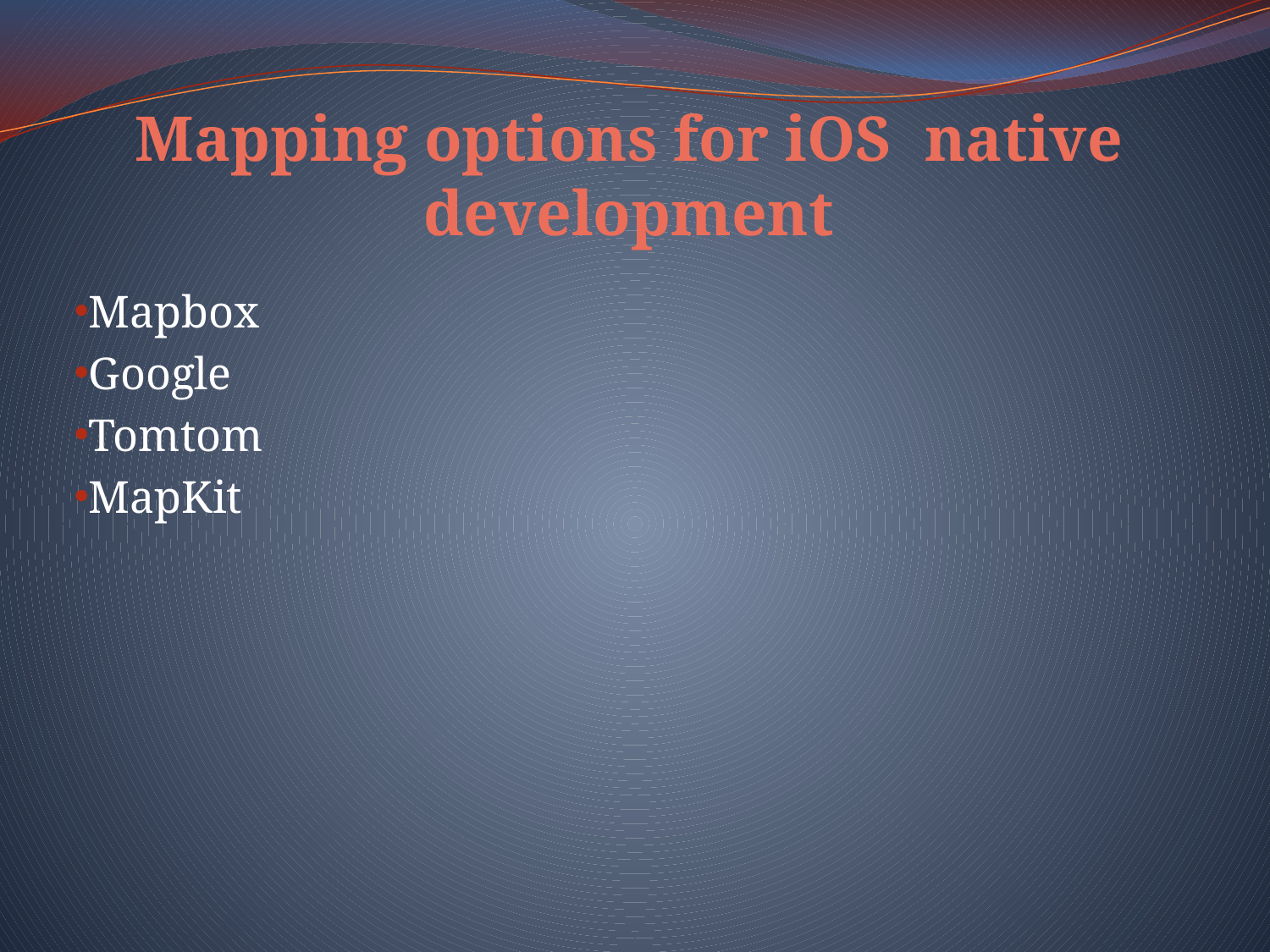

# Mapping options for iOS  native development
Mapbox
Google
Tomtom
MapKit